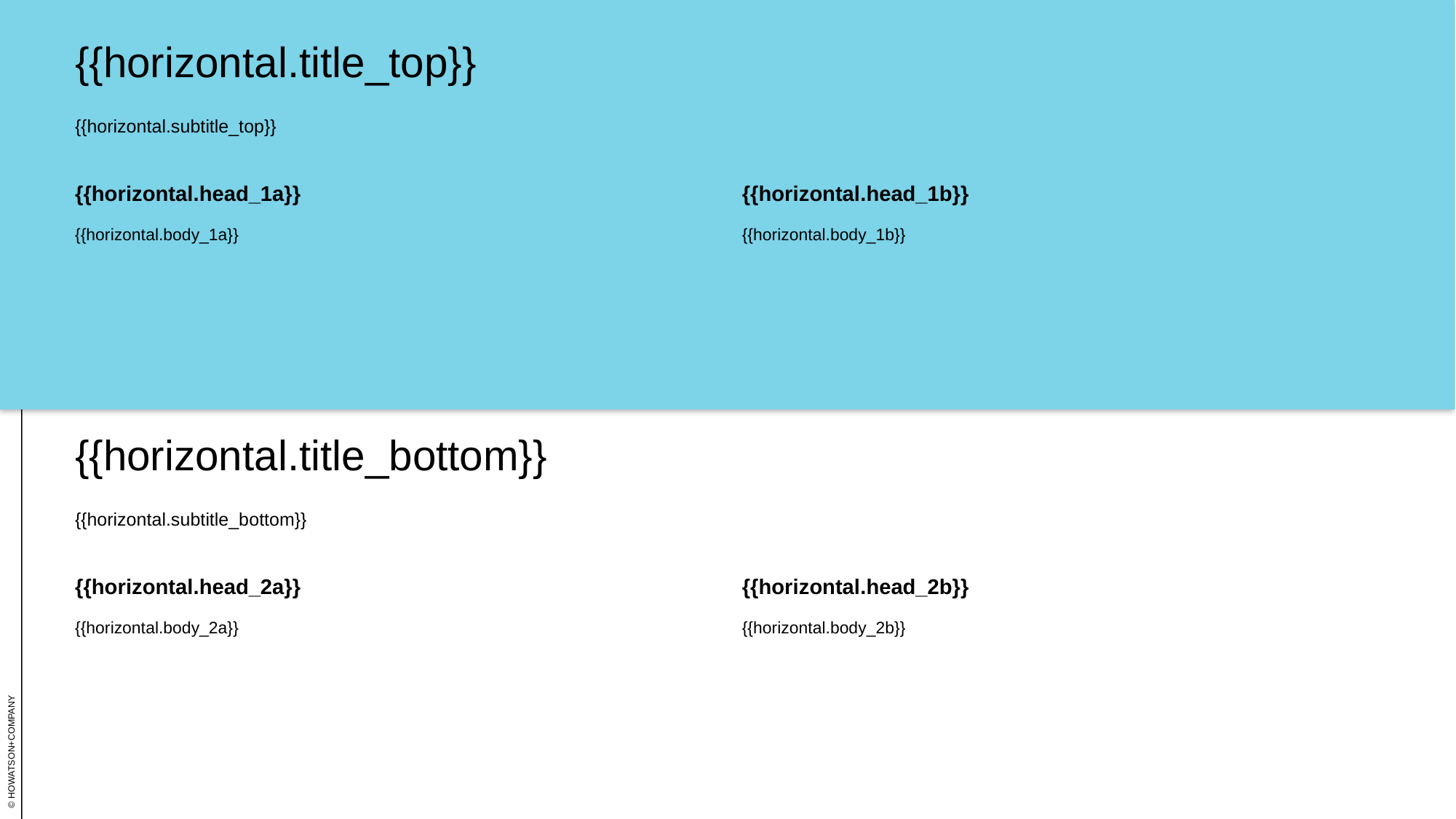

{{horizontal.title_top}}
{{horizontal.subtitle_top}}
{{horizontal.head_1a}}
{{horizontal.head_1b}}
{{horizontal.body_1a}}
{{horizontal.body_1b}}
{{horizontal.title_bottom}}
{{horizontal.subtitle_bottom}}
{{horizontal.head_2a}}
{{horizontal.head_2b}}
{{horizontal.body_2a}}
{{horizontal.body_2b}}